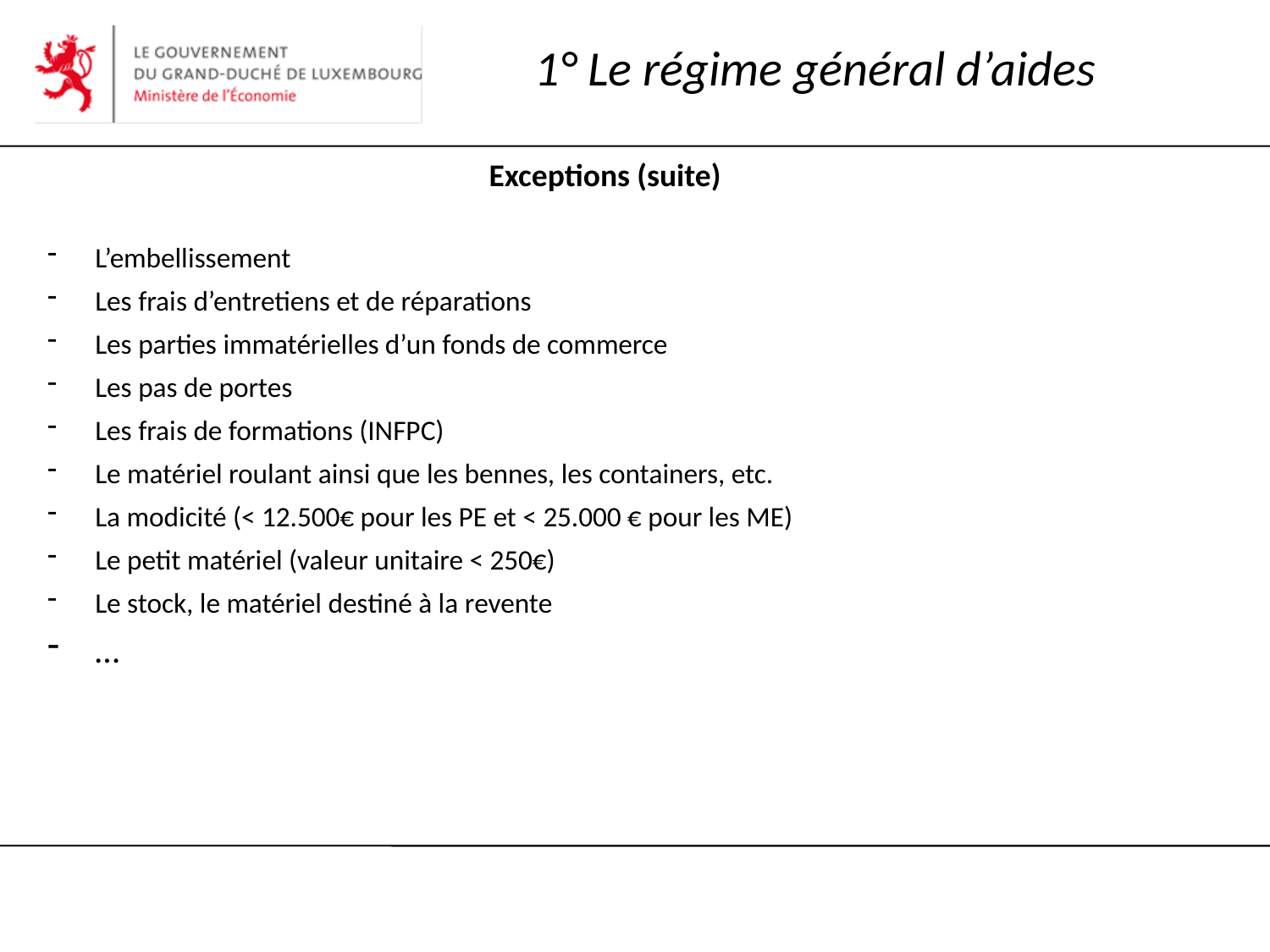

# 1° Le régime général d’aides
Exceptions (suite)

L’embellissement
Les frais d’entretiens et de réparations
Les parties immatérielles d’un fonds de commerce
Les pas de portes
Les frais de formations (INFPC)
Le matériel roulant ainsi que les bennes, les containers, etc.
La modicité (< 12.500€ pour les PE et < 25.000 € pour les ME)
Le petit matériel (valeur unitaire < 250€)
Le stock, le matériel destiné à la revente
…